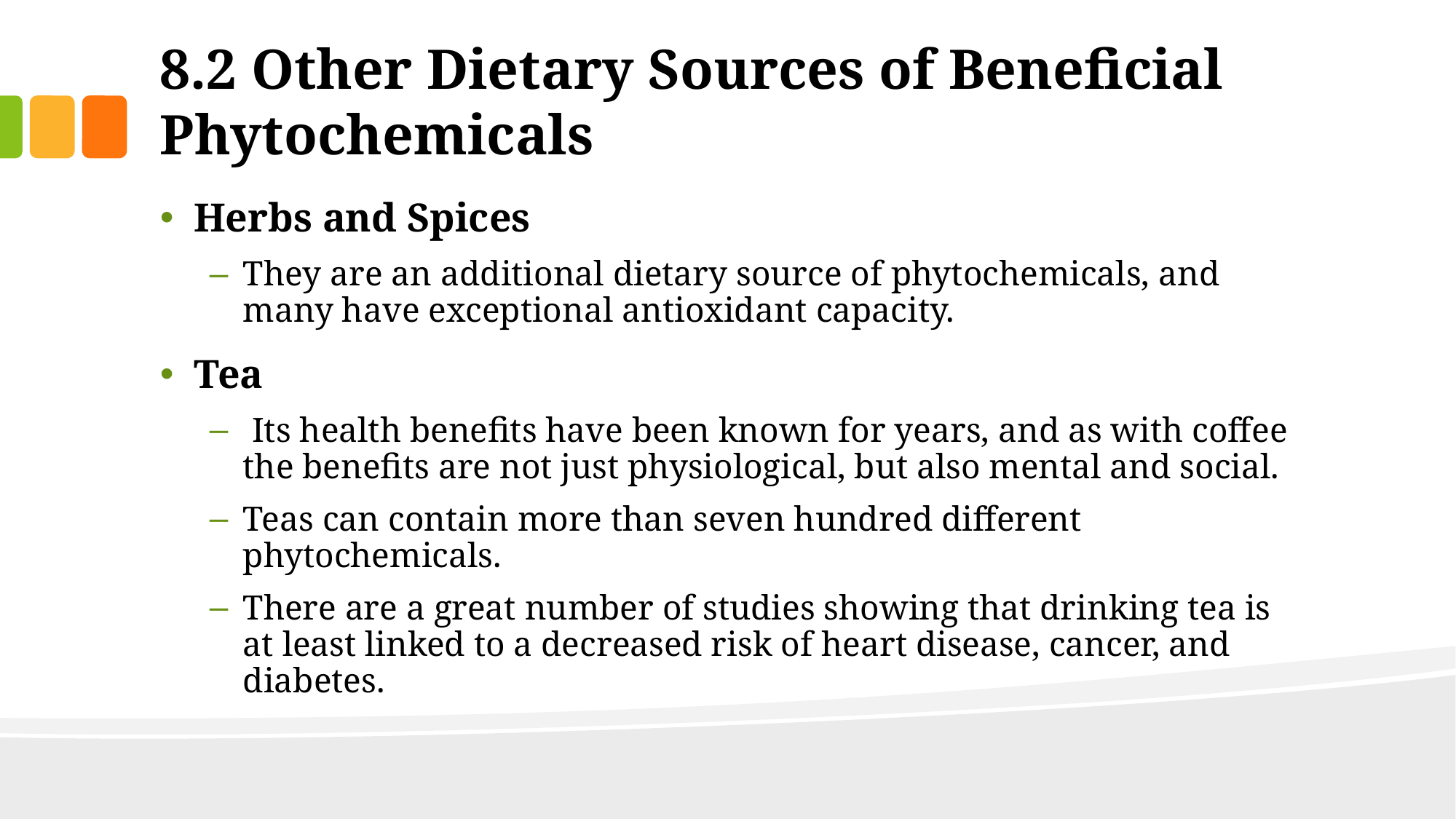

# 8.2 Other Dietary Sources of Beneficial Phytochemicals
Herbs and Spices
They are an additional dietary source of phytochemicals, and many have exceptional antioxidant capacity.
Tea
 Its health benefits have been known for years, and as with coffee the benefits are not just physiological, but also mental and social.
Teas can contain more than seven hundred different phytochemicals.
There are a great number of studies showing that drinking tea is at least linked to a decreased risk of heart disease, cancer, and diabetes.